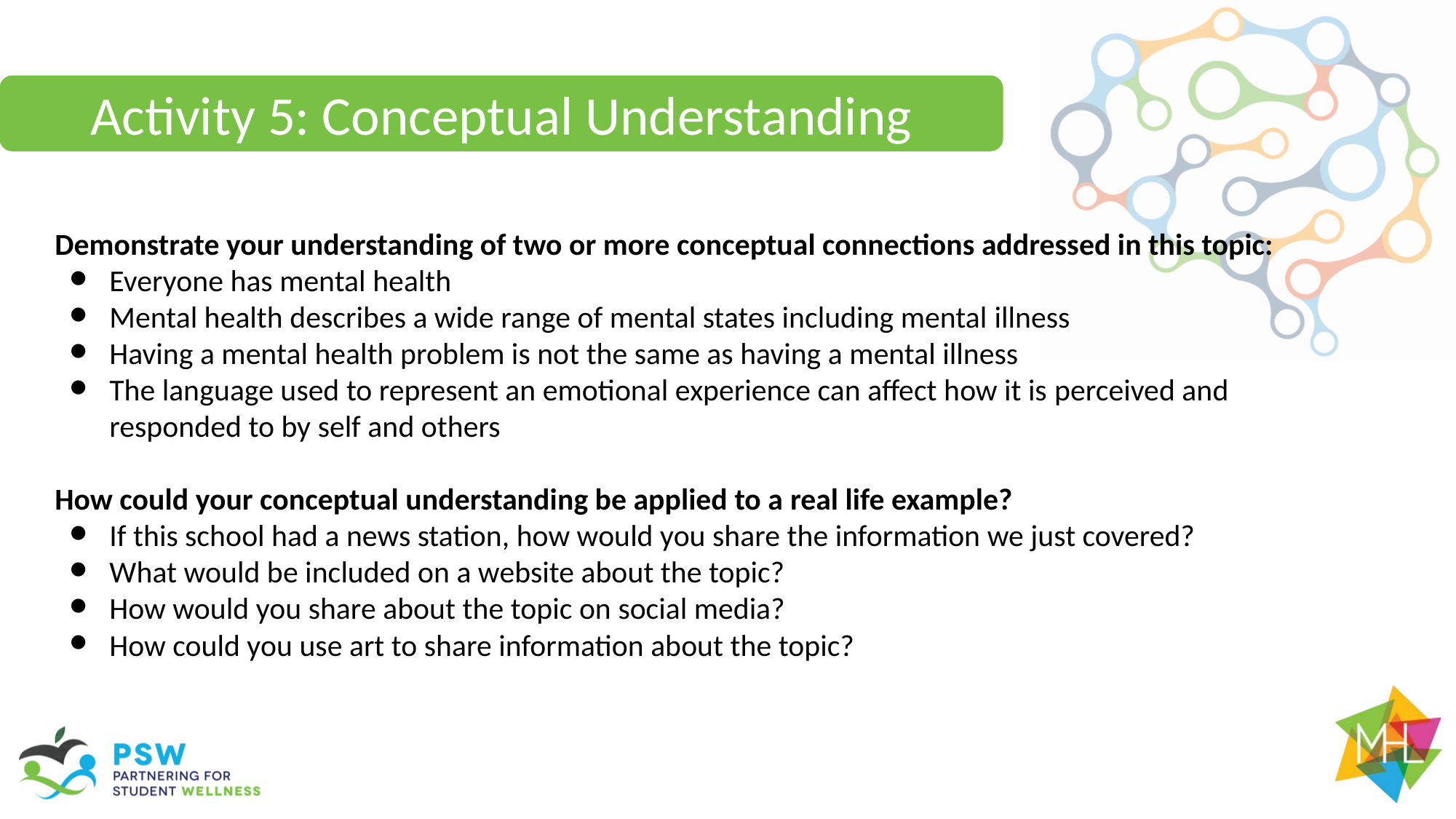

Activity 5: Conceptual Understanding
Demonstrate your understanding of two or more conceptual connections addressed in this topic:
Everyone has mental health
Mental health describes a wide range of mental states including mental illness
Having a mental health problem is not the same as having a mental illness
The language used to represent an emotional experience can affect how it is perceived and responded to by self and others

How could your conceptual understanding be applied to a real life example?
If this school had a news station, how would you share the information we just covered?
What would be included on a website about the topic?
How would you share about the topic on social media?
How could you use art to share information about the topic?